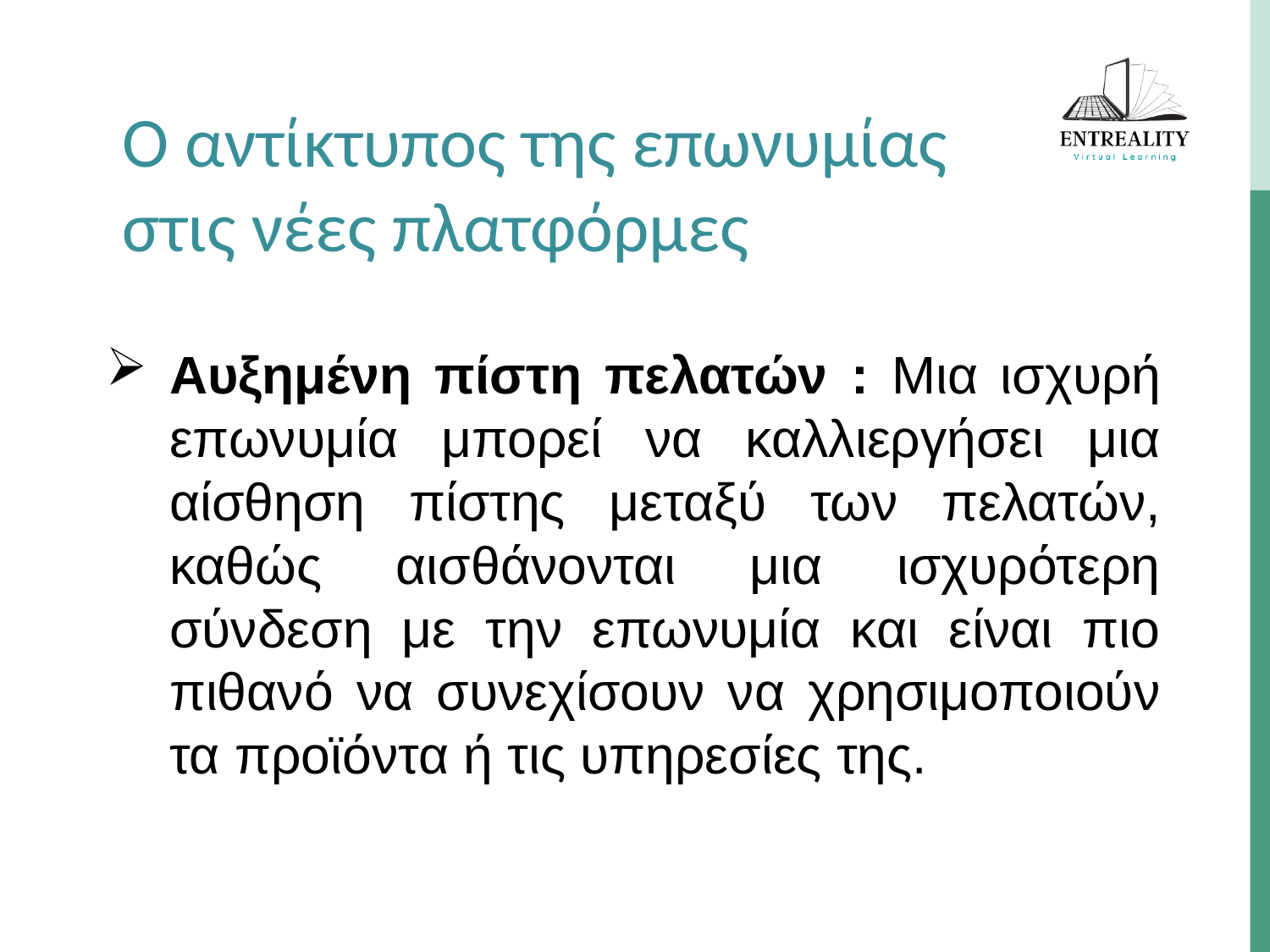

Ο αντίκτυπος της επωνυμίας στις νέες πλατφόρμες
Αυξημένη πίστη πελατών : Μια ισχυρή επωνυμία μπορεί να καλλιεργήσει μια αίσθηση πίστης μεταξύ των πελατών, καθώς αισθάνονται μια ισχυρότερη σύνδεση με την επωνυμία και είναι πιο πιθανό να συνεχίσουν να χρησιμοποιούν τα προϊόντα ή τις υπηρεσίες της.